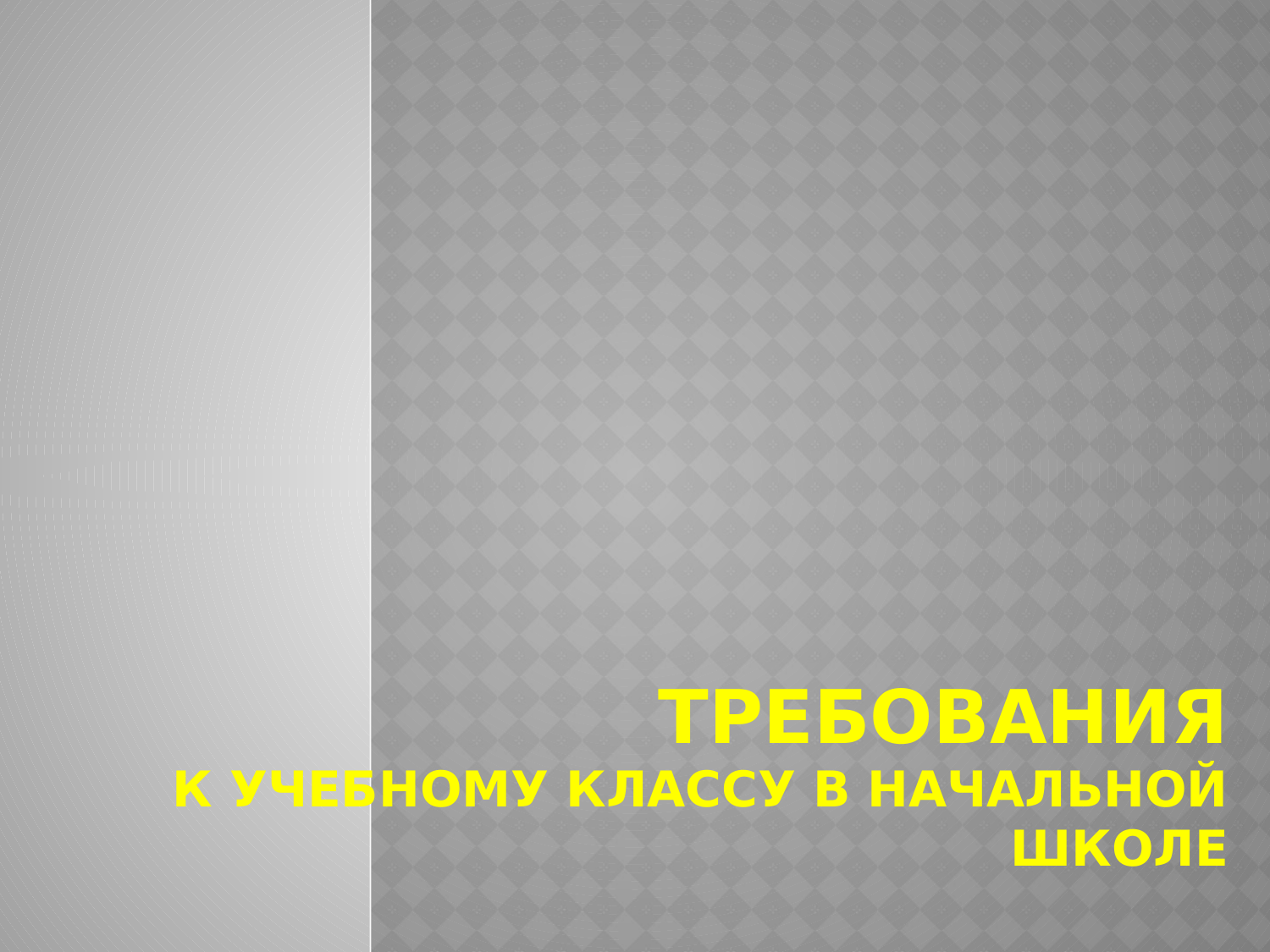

# Требования к учебному классу в начальной школе